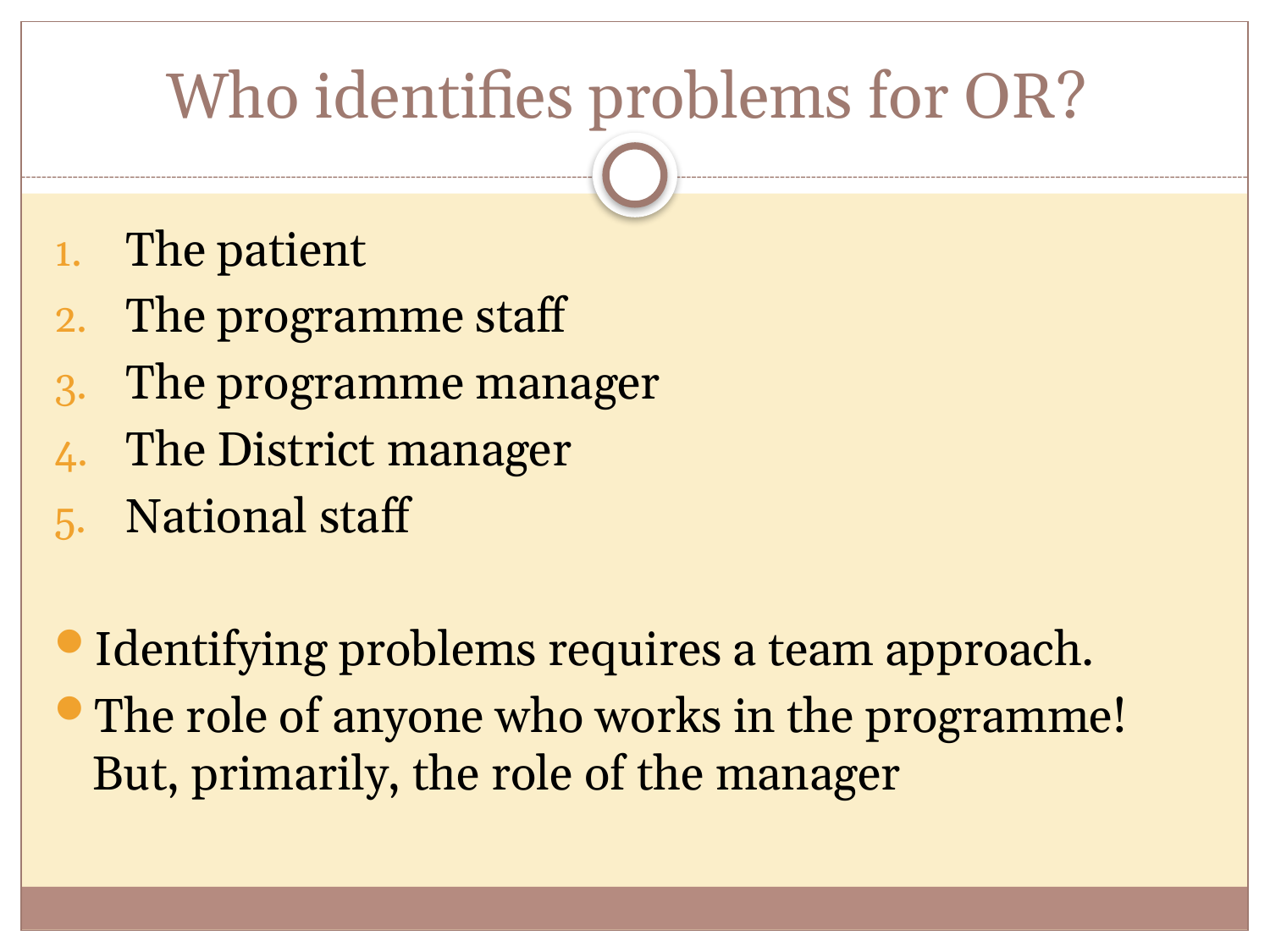

Who identifies problems for OR?
The patient
The programme staff
The programme manager
The District manager
National staff

Identifying problems requires a team approach.
The role of anyone who works in the programme! But, primarily, the role of the manager